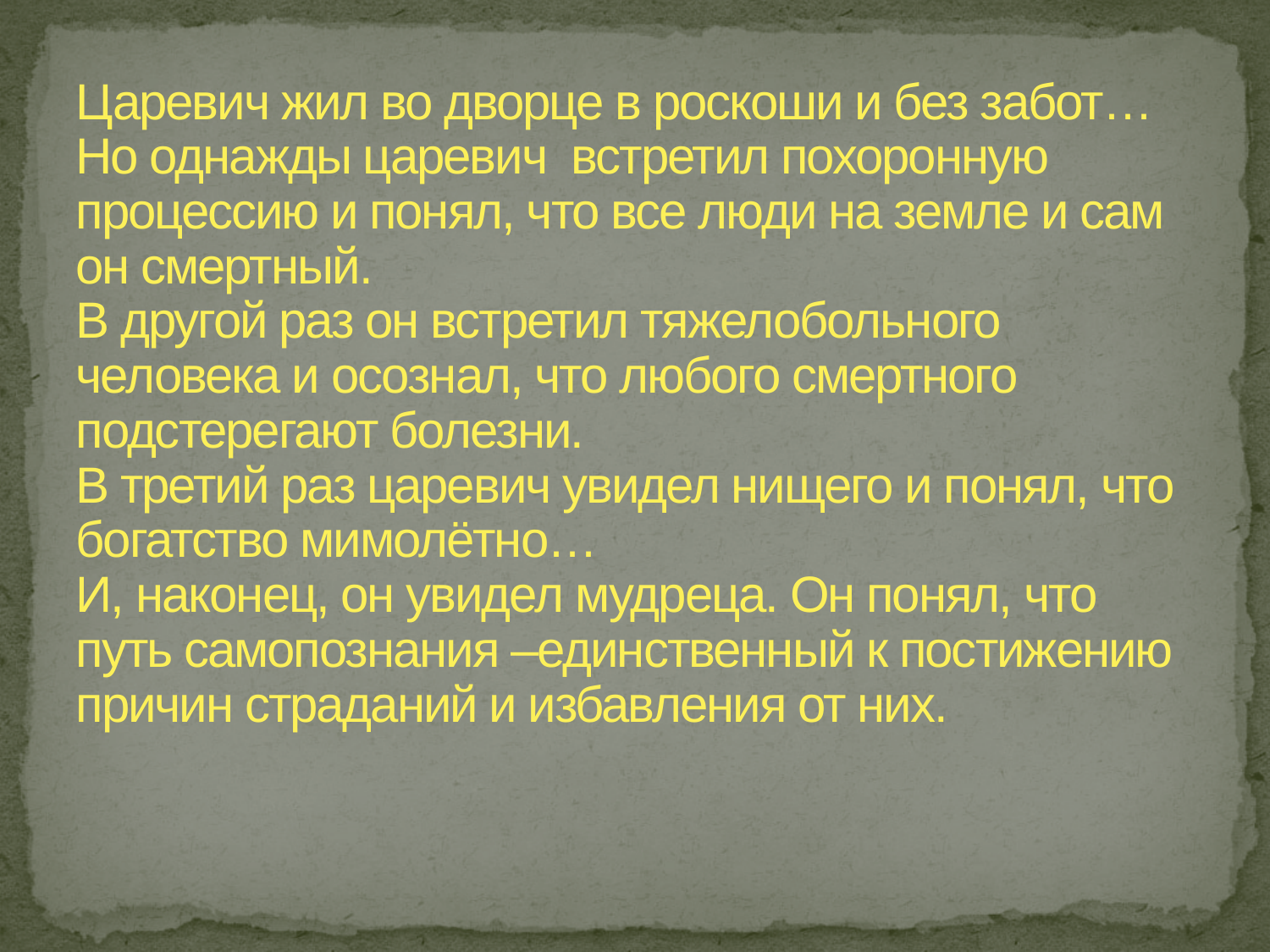

# Царевич жил во дворце в роскоши и без забот… Но однажды царевич  встретил похоронную процессию и понял, что все люди на земле и сам он смертный. В другой раз он встретил тяжелобольного человека и осознал, что любого смертного подстерегают болезни. В третий раз царевич увидел нищего и понял, что богатство мимолётно… И, наконец, он увидел мудреца. Он понял, что путь самопознания –единственный к постижению причин страданий и избавления от них.